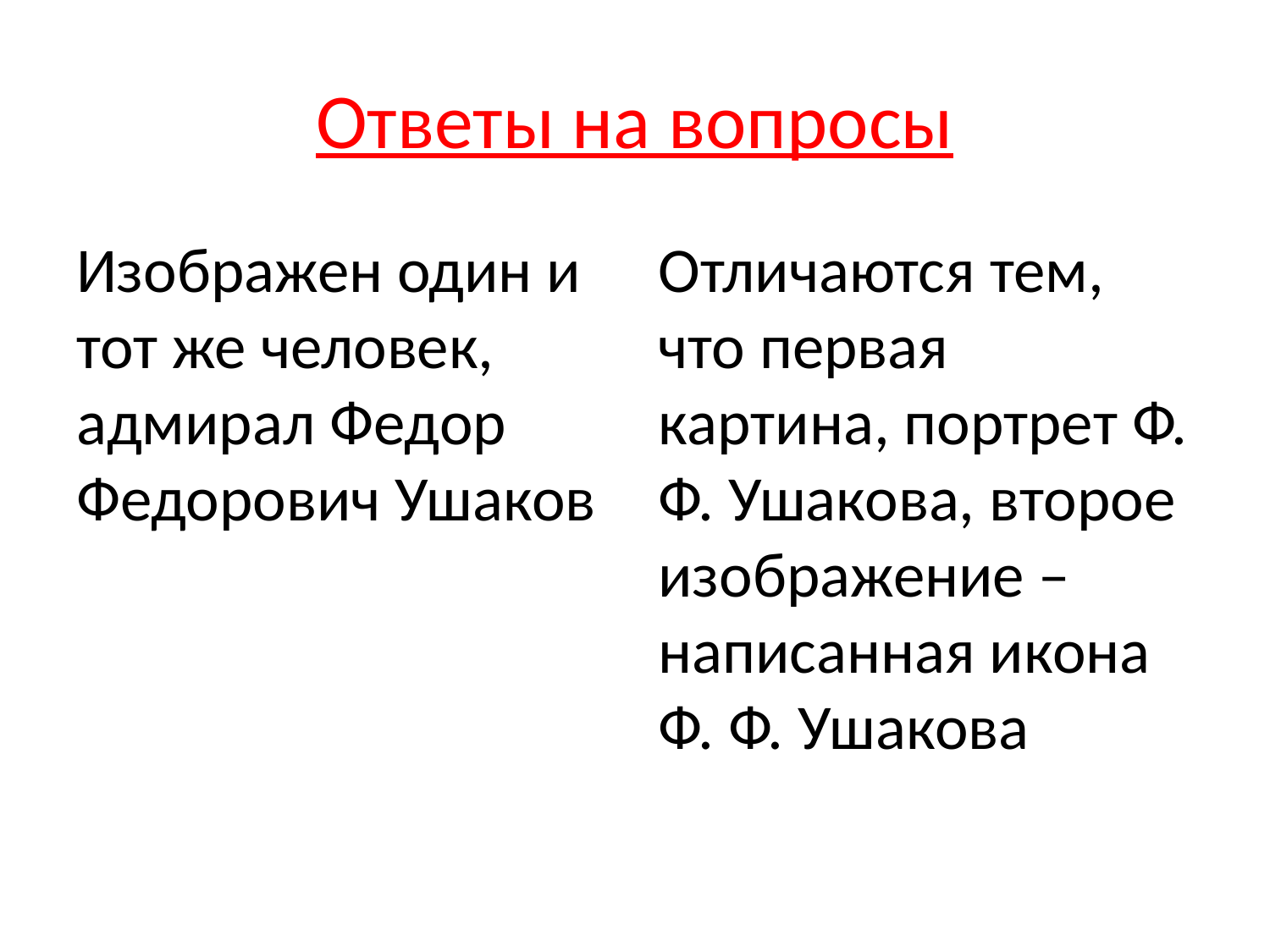

# Ответы на вопросы
Изображен один и тот же человек, адмирал Федор Федорович Ушаков
Отличаются тем, что первая картина, портрет Ф. Ф. Ушакова, второе изображение –написанная икона Ф. Ф. Ушакова